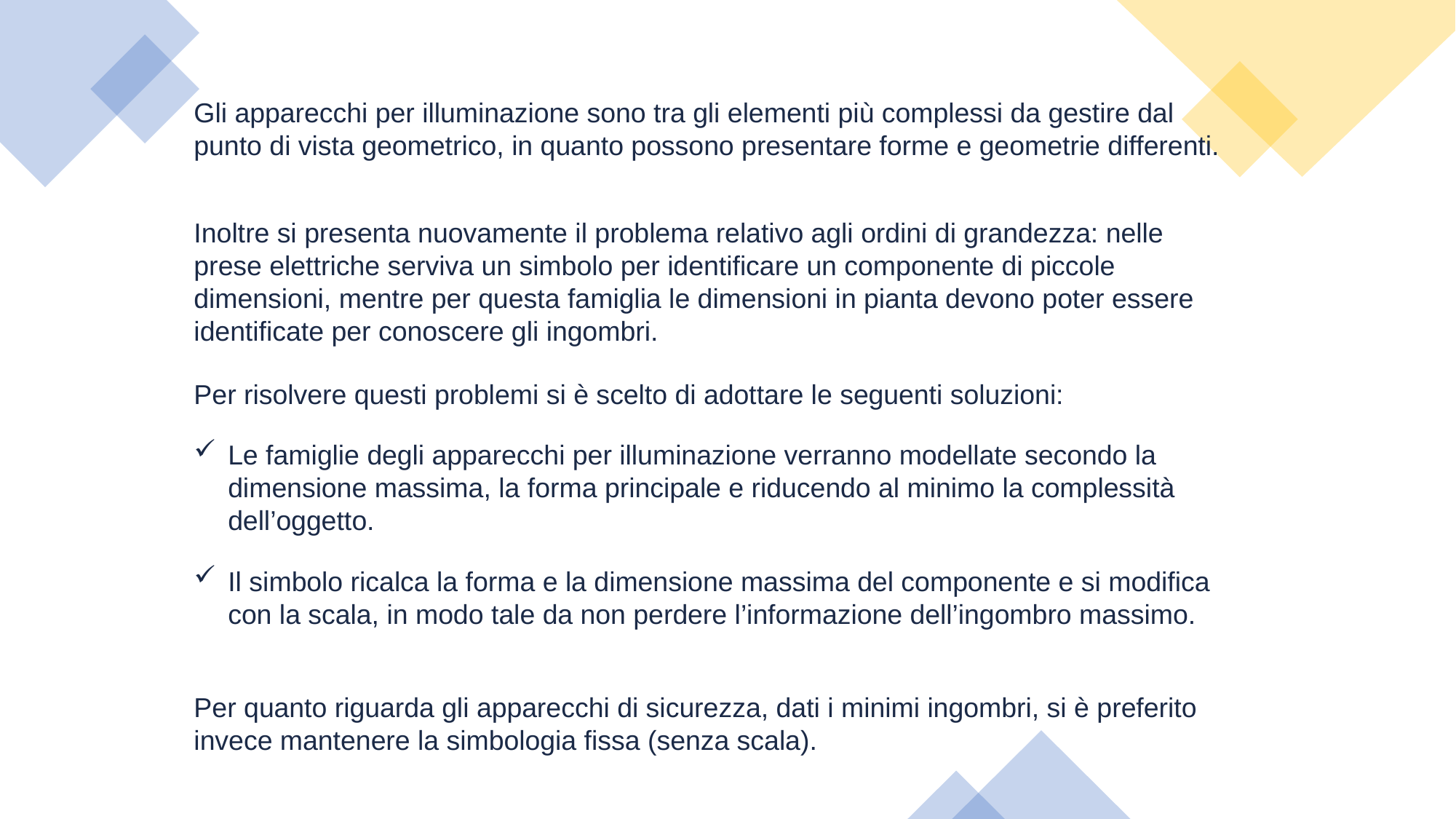

Gli apparecchi per illuminazione sono tra gli elementi più complessi da gestire dal punto di vista geometrico, in quanto possono presentare forme e geometrie differenti.
Inoltre si presenta nuovamente il problema relativo agli ordini di grandezza: nelle prese elettriche serviva un simbolo per identificare un componente di piccole dimensioni, mentre per questa famiglia le dimensioni in pianta devono poter essere identificate per conoscere gli ingombri.
Per risolvere questi problemi si è scelto di adottare le seguenti soluzioni:
Le famiglie degli apparecchi per illuminazione verranno modellate secondo la dimensione massima, la forma principale e riducendo al minimo la complessità dell’oggetto.
Il simbolo ricalca la forma e la dimensione massima del componente e si modifica con la scala, in modo tale da non perdere l’informazione dell’ingombro massimo.
Per quanto riguarda gli apparecchi di sicurezza, dati i minimi ingombri, si è preferito invece mantenere la simbologia fissa (senza scala).